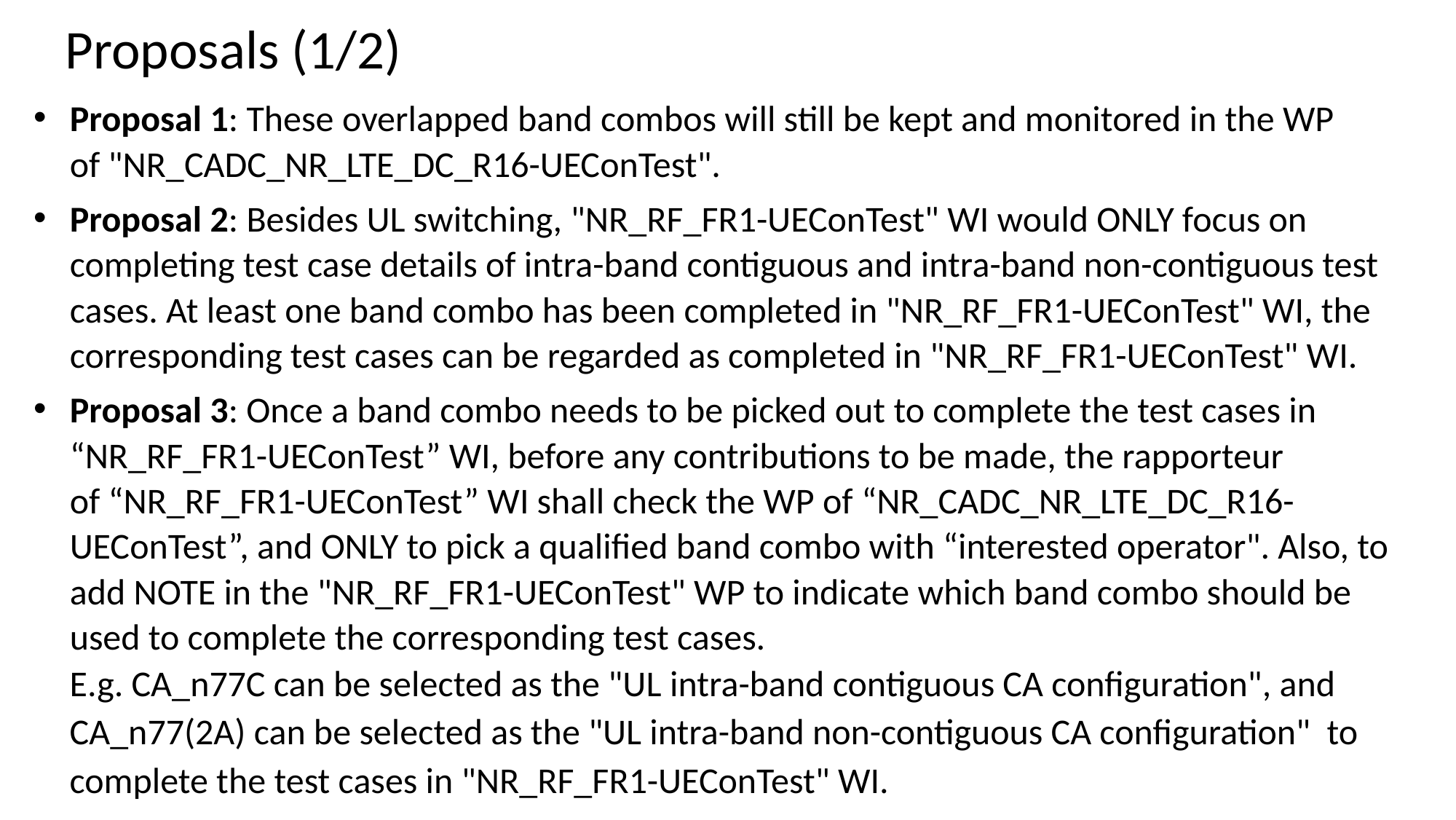

# Proposals (1/2)
Proposal 1: These overlapped band combos will still be kept and monitored in the WP of "NR_CADC_NR_LTE_DC_R16-UEConTest".
Proposal 2: Besides UL switching, "NR_RF_FR1-UEConTest" WI would ONLY focus on completing test case details of intra-band contiguous and intra-band non-contiguous test cases. At least one band combo has been completed in "NR_RF_FR1-UEConTest" WI, the corresponding test cases can be regarded as completed in "NR_RF_FR1-UEConTest" WI.
Proposal 3: Once a band combo needs to be picked out to complete the test cases in “NR_RF_FR1-UEConTest” WI, before any contributions to be made, the rapporteur of “NR_RF_FR1-UEConTest” WI shall check the WP of “NR_CADC_NR_LTE_DC_R16-UEConTest”, and ONLY to pick a qualified band combo with “interested operator". Also, to add NOTE in the "NR_RF_FR1-UEConTest" WP to indicate which band combo should be used to complete the corresponding test cases.
E.g. CA_n77C can be selected as the "UL intra-band contiguous CA configuration", and CA_n77(2A) can be selected as the "UL intra-band non-contiguous CA configuration"  to complete the test cases in "NR_RF_FR1-UEConTest" WI.